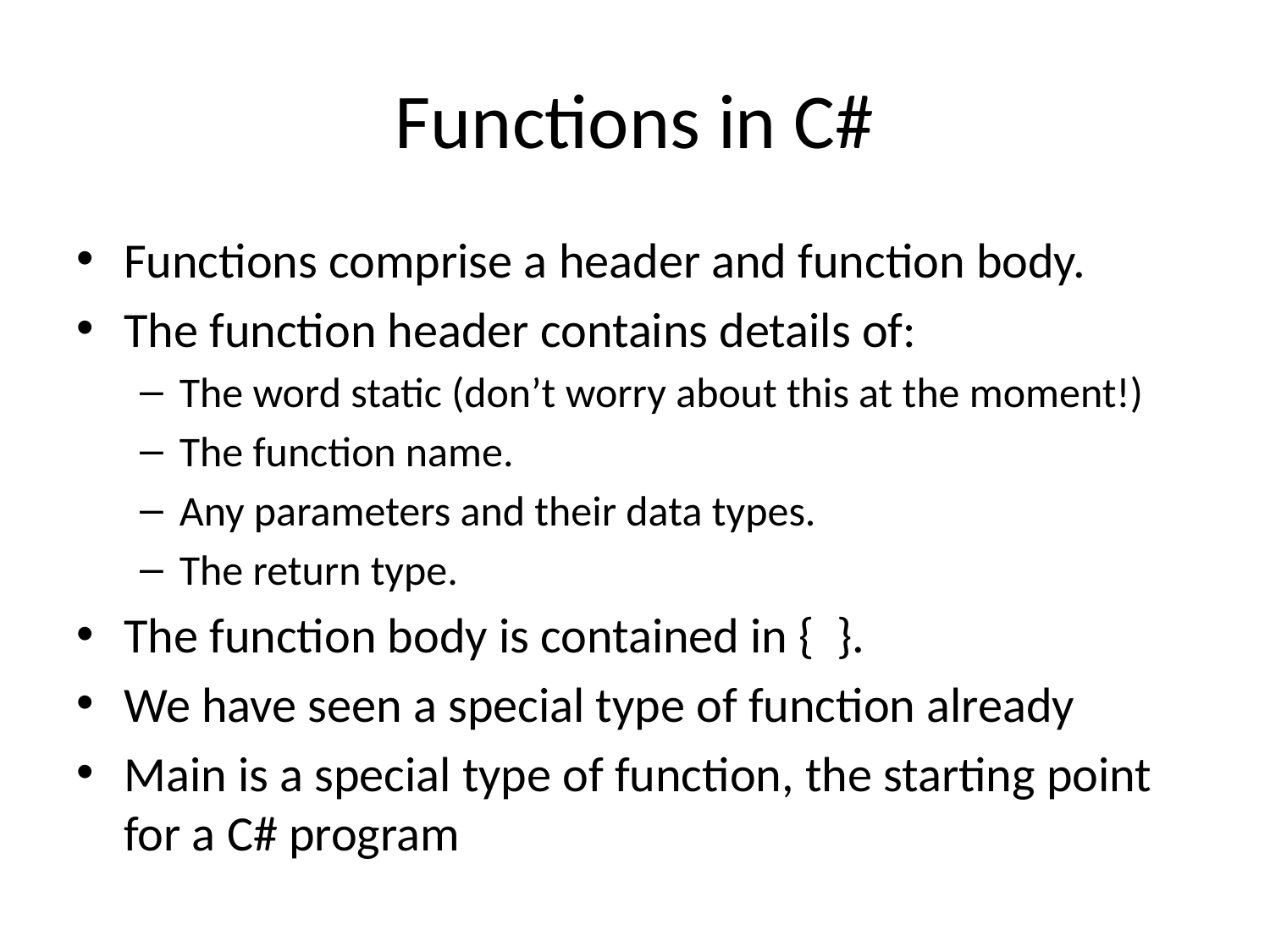

# Functions in C#
Functions comprise a header and function body.
The function header contains details of:
The word static (don’t worry about this at the moment!)
The function name.
Any parameters and their data types.
The return type.
The function body is contained in {  }.
We have seen a special type of function already
Main is a special type of function, the starting point for a C# program